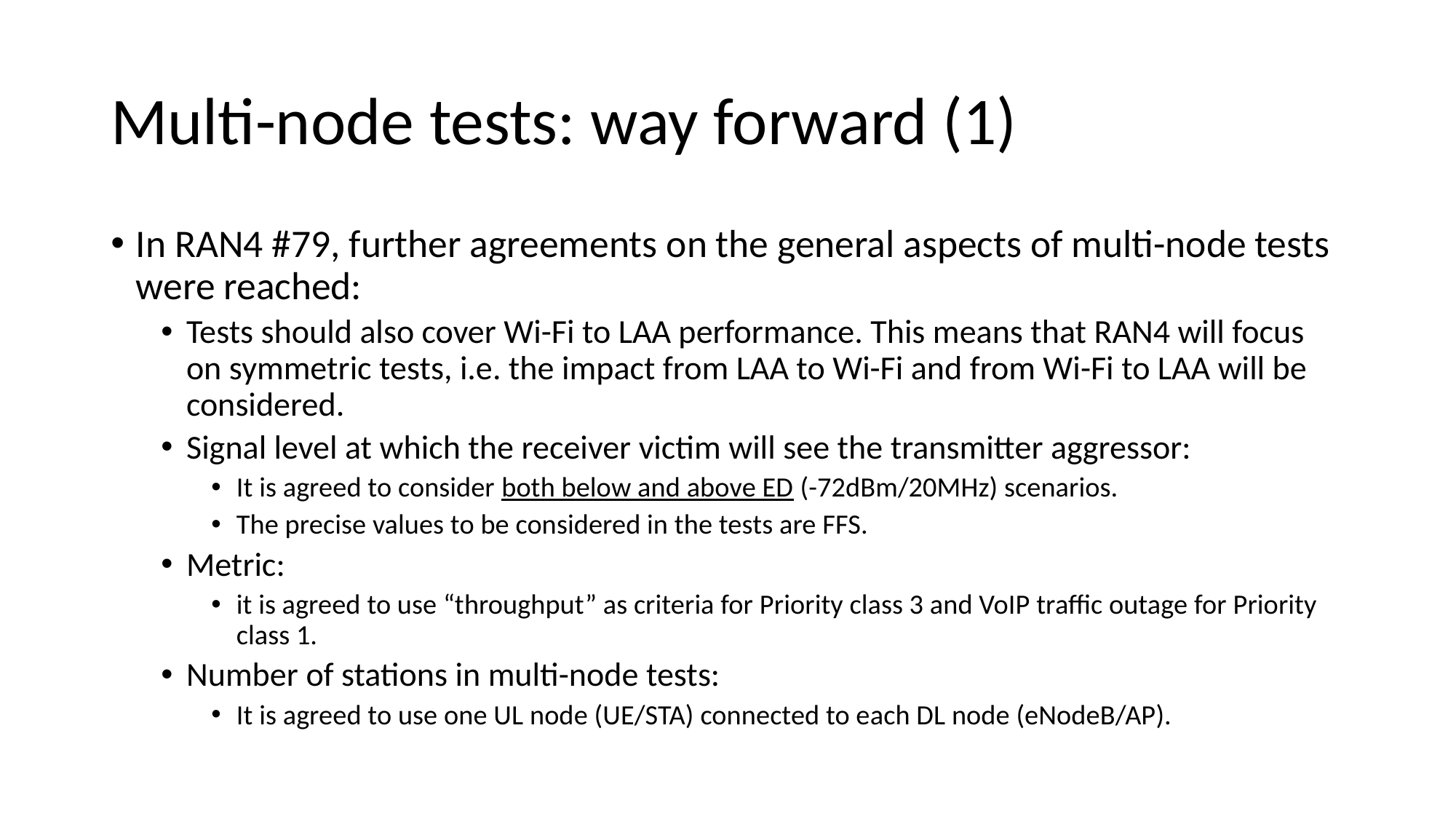

# Multi-node tests: way forward (1)
In RAN4 #79, further agreements on the general aspects of multi-node tests were reached:
Tests should also cover Wi-Fi to LAA performance. This means that RAN4 will focus on symmetric tests, i.e. the impact from LAA to Wi-Fi and from Wi-Fi to LAA will be considered.
Signal level at which the receiver victim will see the transmitter aggressor:
It is agreed to consider both below and above ED (-72dBm/20MHz) scenarios.
The precise values to be considered in the tests are FFS.
Metric:
it is agreed to use “throughput” as criteria for Priority class 3 and VoIP traffic outage for Priority class 1.
Number of stations in multi-node tests:
It is agreed to use one UL node (UE/STA) connected to each DL node (eNodeB/AP).